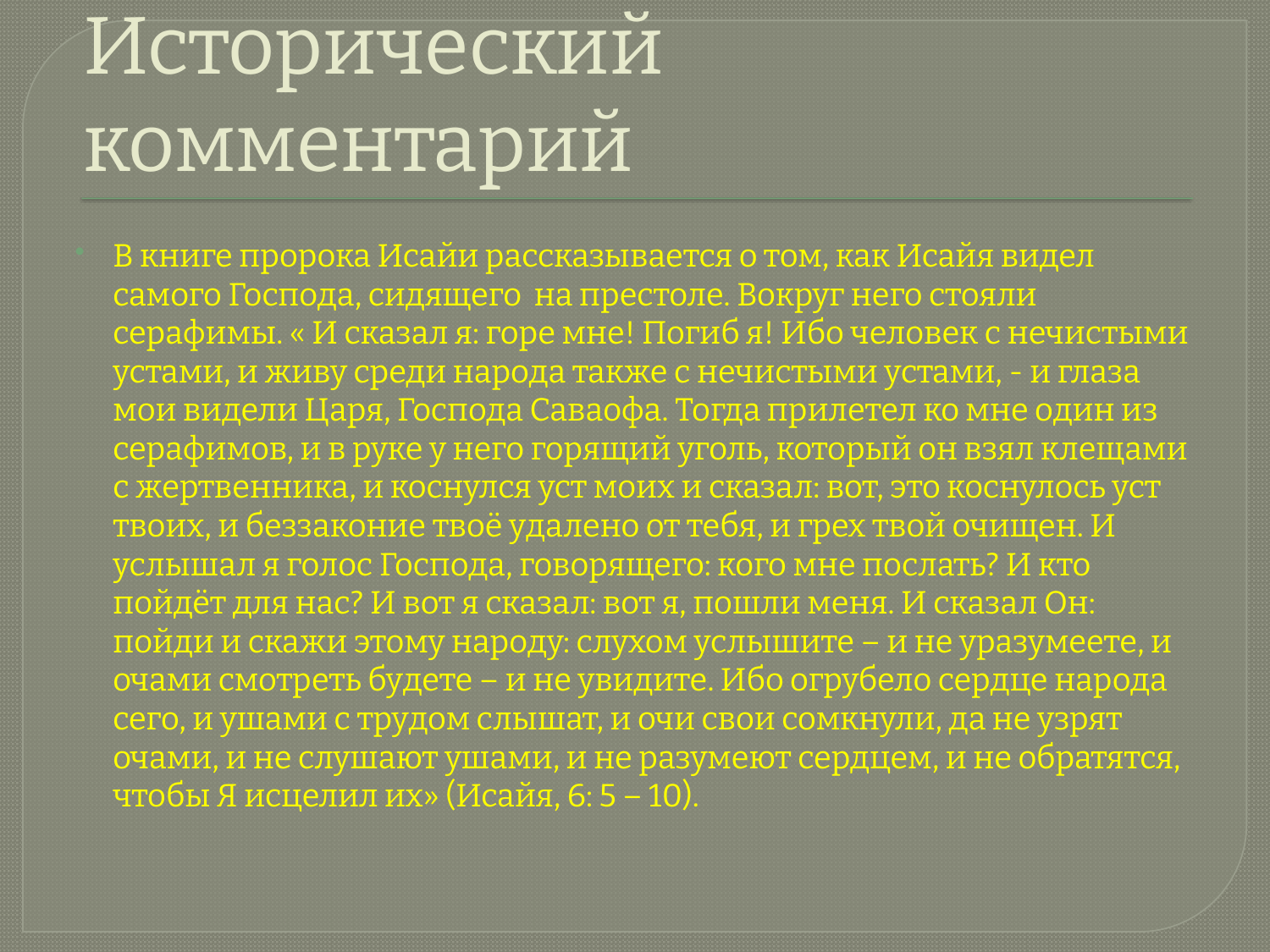

# Исторический комментарий
В книге пророка Исайи рассказывается о том, как Исайя видел самого Господа, сидящего  на престоле. Вокруг него стояли серафимы. « И сказал я: горе мне! Погиб я! Ибо человек с нечистыми устами, и живу среди народа также с нечистыми устами, - и глаза мои видели Царя, Господа Саваофа. Тогда прилетел ко мне один из серафимов, и в руке у него горящий уголь, который он взял клещами с жертвенника, и коснулся уст моих и сказал: вот, это коснулось уст твоих, и беззаконие твоё удалено от тебя, и грех твой очищен. И услышал я голос Господа, говорящего: кого мне послать? И кто пойдёт для нас? И вот я сказал: вот я, пошли меня. И сказал Он: пойди и скажи этому народу: слухом услышите – и не уразумеете, и очами смотреть будете – и не увидите. Ибо огрубело сердце народа сего, и ушами с трудом слышат, и очи свои сомкнули, да не узрят очами, и не слушают ушами, и не разумеют сердцем, и не обратятся, чтобы Я исцелил их» (Исайя, 6: 5 – 10).